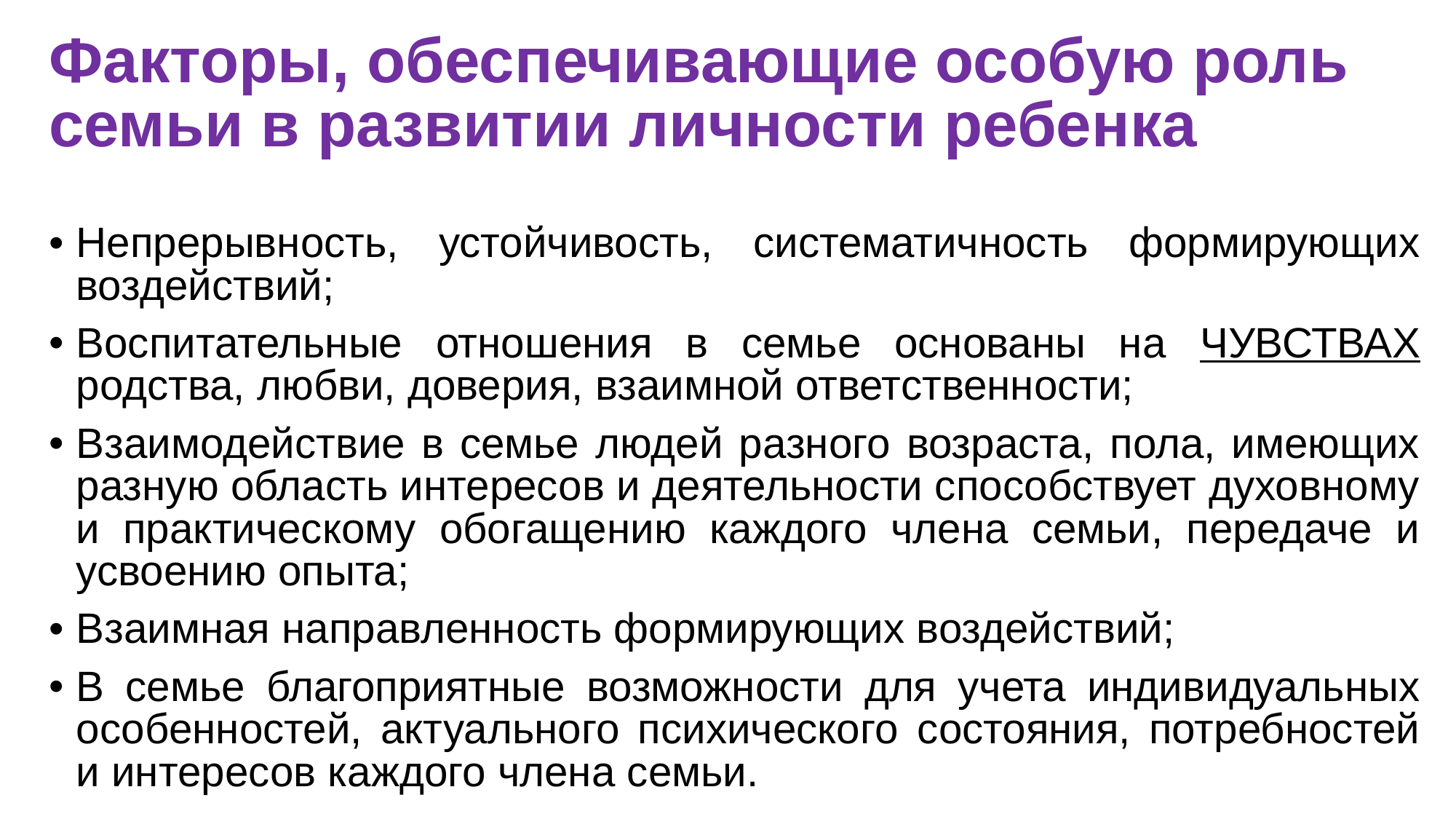

# Факторы, обеспечивающие особую роль семьи в развитии личности ребенка
Непрерывность, устойчивость, систематичность формирующих воздействий;
Воспитательные отношения в семье основаны на ЧУВСТВАХ родства, любви, доверия, взаимной ответственности;
Взаимодействие в семье людей разного возраста, пола, имеющих разную область интересов и деятельности способствует духовному и практическому обогащению каждого члена семьи, передаче и усвоению опыта;
Взаимная направленность формирующих воздействий;
В семье благоприятные возможности для учета индивидуальных особенностей, актуального психического состояния, потребностей и интересов каждого члена семьи.